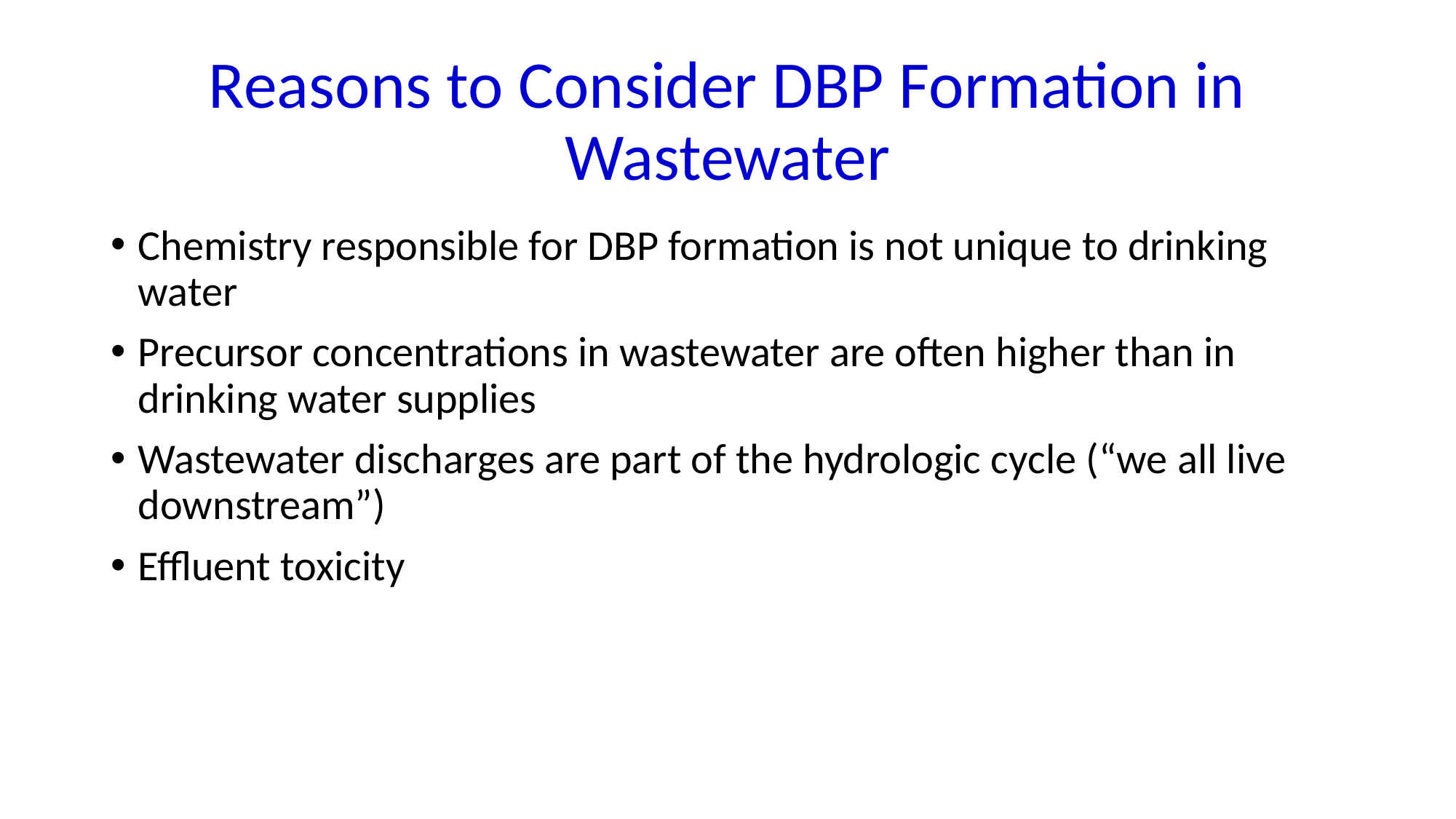

# Reasons to Consider DBP Formation in Wastewater
Chemistry responsible for DBP formation is not unique to drinking water
Precursor concentrations in wastewater are often higher than in drinking water supplies
Wastewater discharges are part of the hydrologic cycle (“we all live downstream”)
Effluent toxicity